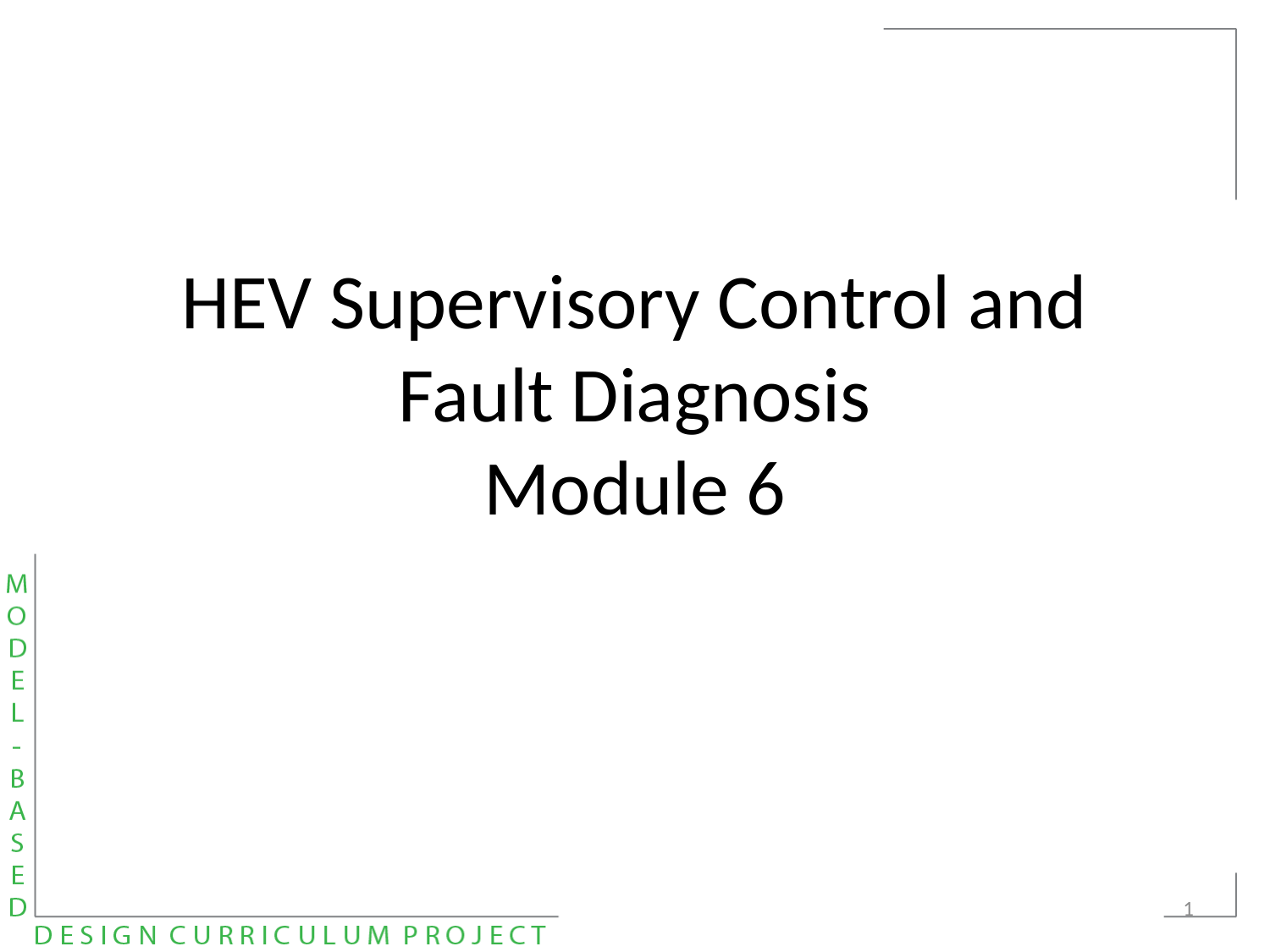

HEV Supervisory Control and Fault Diagnosis
Module 6
1